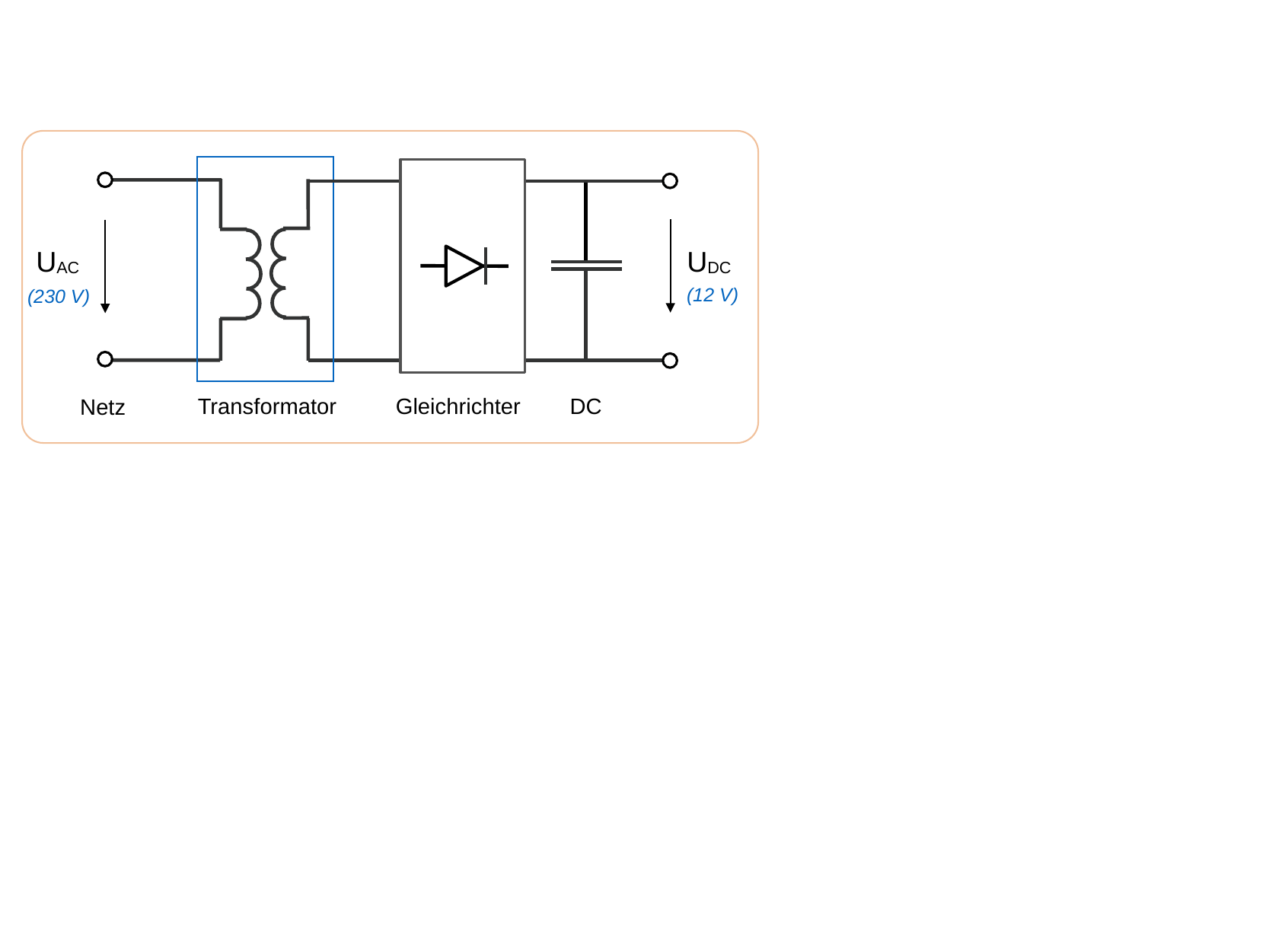

UAC
UDC

(12 V)
(230 V)

Transformator
Gleichrichter
DC
Netz